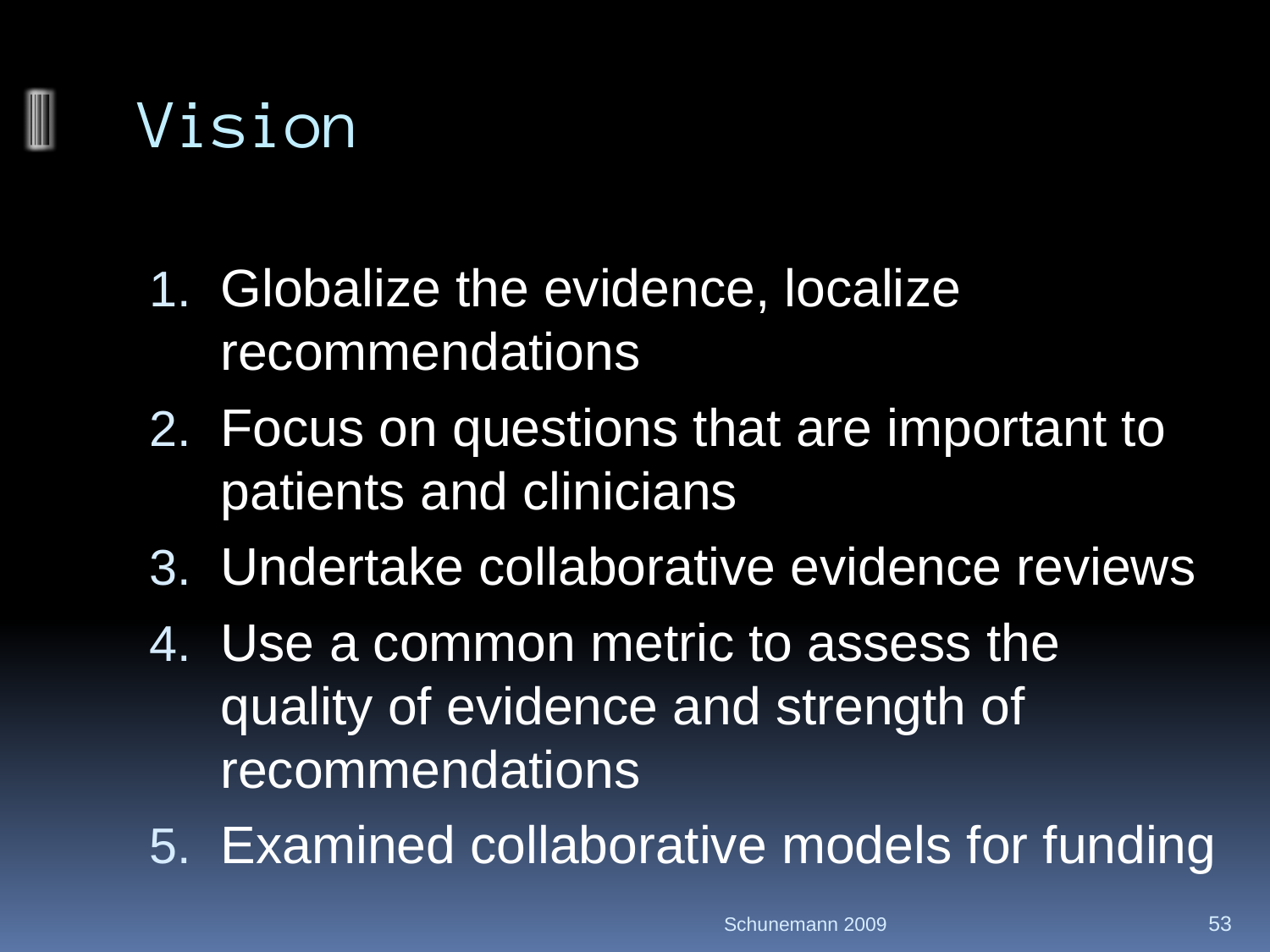

# Vision
Globalize the evidence, localize recommendations
Focus on questions that are important to patients and clinicians
Undertake collaborative evidence reviews
Use a common metric to assess the quality of evidence and strength of recommendations
Examined collaborative models for funding

Schunemann 2009
53